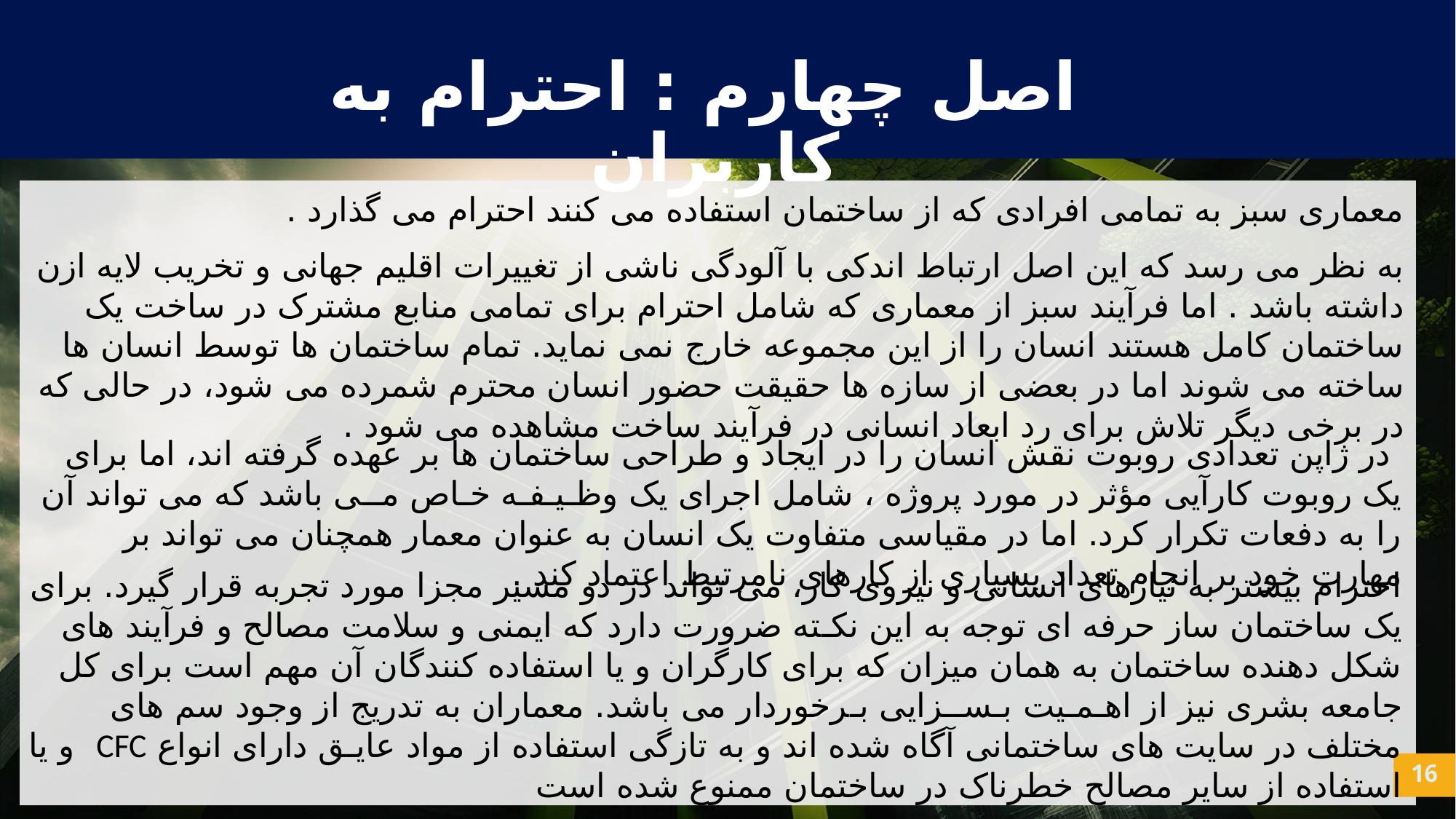

اصل چهارم : احترام به كاربران

معماری سبز به تمامی افرادی که از ساختمان استفاده می کنند احترام می گذارد .
به نظر می رسد که این اصل ارتباط اندکی با آلودگی ناشی از تغییرات اقلیم جهانی و تخریب لایه ازن داشته باشد . اما فرآیند سبز از معماری که شامل احترام برای تمامی منابع مشترک در ساخت یک ساختمان کامل هستند انسان را از این مجموعه خارج نمی نماید. تمام ساختمان ها توسط انسان ها ساخته می شوند اما در بعضی از سازه ها حقیقت حضور انسان محترم شمرده می شود، در حالی که در برخی دیگر تلاش برای رد ابعاد انسانی در فرآیند ساخت مشاهده می شود .
 در ژاپن تعدادی روبوت نقش انسان را در ایجاد و طراحی ساختمان ها بر عهده گرفته اند، اما برای یک روبوت کارآیی مؤثر در مورد پروژه ، شامل اجرای یک وظـیـفـه خـاص مــی باشد که می تواند آن را به دفعات تکرار کرد. اما در مقیاسی متفاوت یک انسان به عنوان معمار همچنان می تواند بر مهارت خود بر انجام تعداد بسیاری از کارهای نامرتبط اعتماد کند .
احترام بیشتر به نیازهای انسانی و نیروی کار، می تواند در دو مسیر مجزا مورد تجربه قرار گیرد. برای یک ساختمان ساز حرفه ای توجه به این نکـته ضرورت دارد که ایمنی و سلامت مصالح و فرآیند های شکل دهنده ساختمان به همان میزان که برای کارگران و یا استفاده کنندگان آن مهم است برای کل جامعه بشری نیز از اهـمـیت بـســزایی بـرخوردار می باشد. معماران به تدریج از وجود سم های مختلف در سایت های ساختمانی آگاه شده اند و به تازگی استفاده از مواد عایـق دارای انواع CFC  و یا استفاده از سایر مصالح خطرناک در ساختمان ممنوع شده است

16